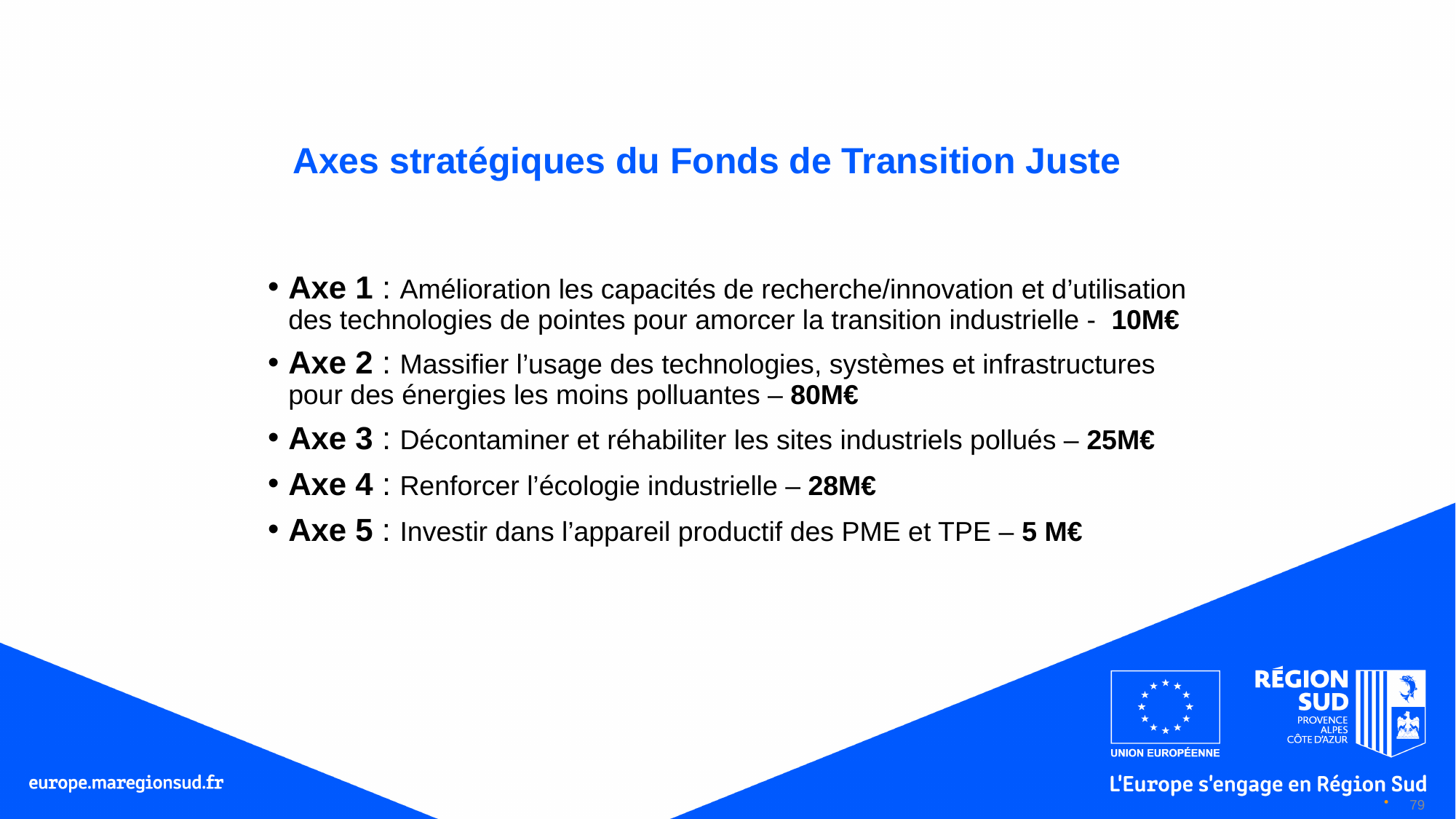

# Axes stratégiques du Fonds de Transition Juste
Axe 1 : Amélioration les capacités de recherche/innovation et d’utilisation des technologies de pointes pour amorcer la transition industrielle -  10M€
Axe 2 : Massifier l’usage des technologies, systèmes et infrastructures pour des énergies les moins polluantes – 80M€
Axe 3 : Décontaminer et réhabiliter les sites industriels pollués – 25M€
Axe 4 : Renforcer l’écologie industrielle – 28M€
Axe 5 : Investir dans l’appareil productif des PME et TPE – 5 M€
79